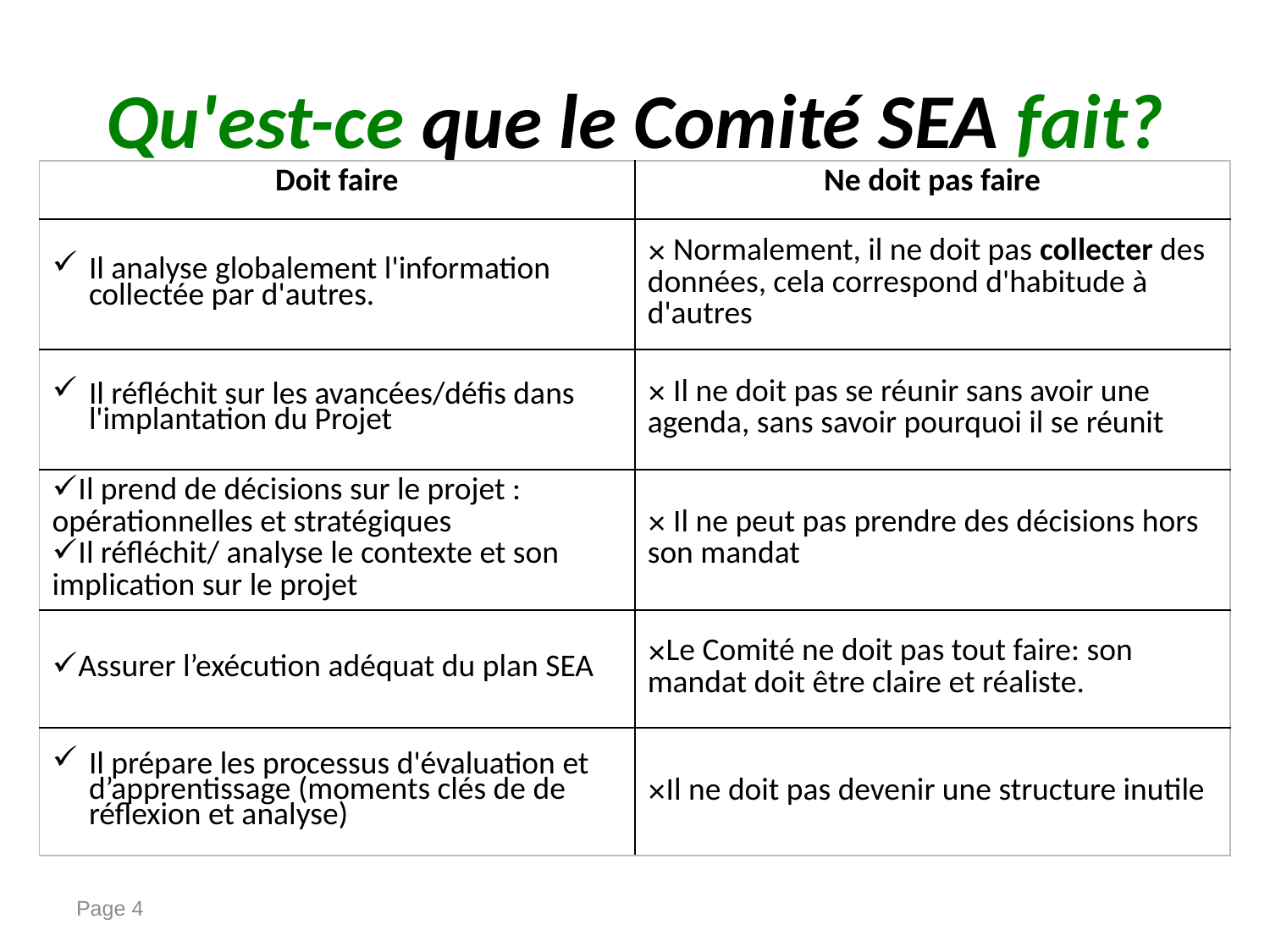

# Qu'est-ce que le Comité SEA fait?
| Doit faire | Ne doit pas faire |
| --- | --- |
| Il analyse globalement l'information collectée par d'autres. | Normalement, il ne doit pas collecter des données, cela correspond d'habitude à d'autres |
| Il réfléchit sur les avancées/défis dans l'implantation du Projet | Il ne doit pas se réunir sans avoir une agenda, sans savoir pourquoi il se réunit |
| Il prend de décisions sur le projet : opérationnelles et stratégiques Il réfléchit/ analyse le contexte et son implication sur le projet | Il ne peut pas prendre des décisions hors son mandat |
| Assurer l’exécution adéquat du plan SEA | Le Comité ne doit pas tout faire: son mandat doit être claire et réaliste. |
| Il prépare les processus d'évaluation et d’apprentissage (moments clés de de réflexion et analyse) | Il ne doit pas devenir une structure inutile |
Page 4